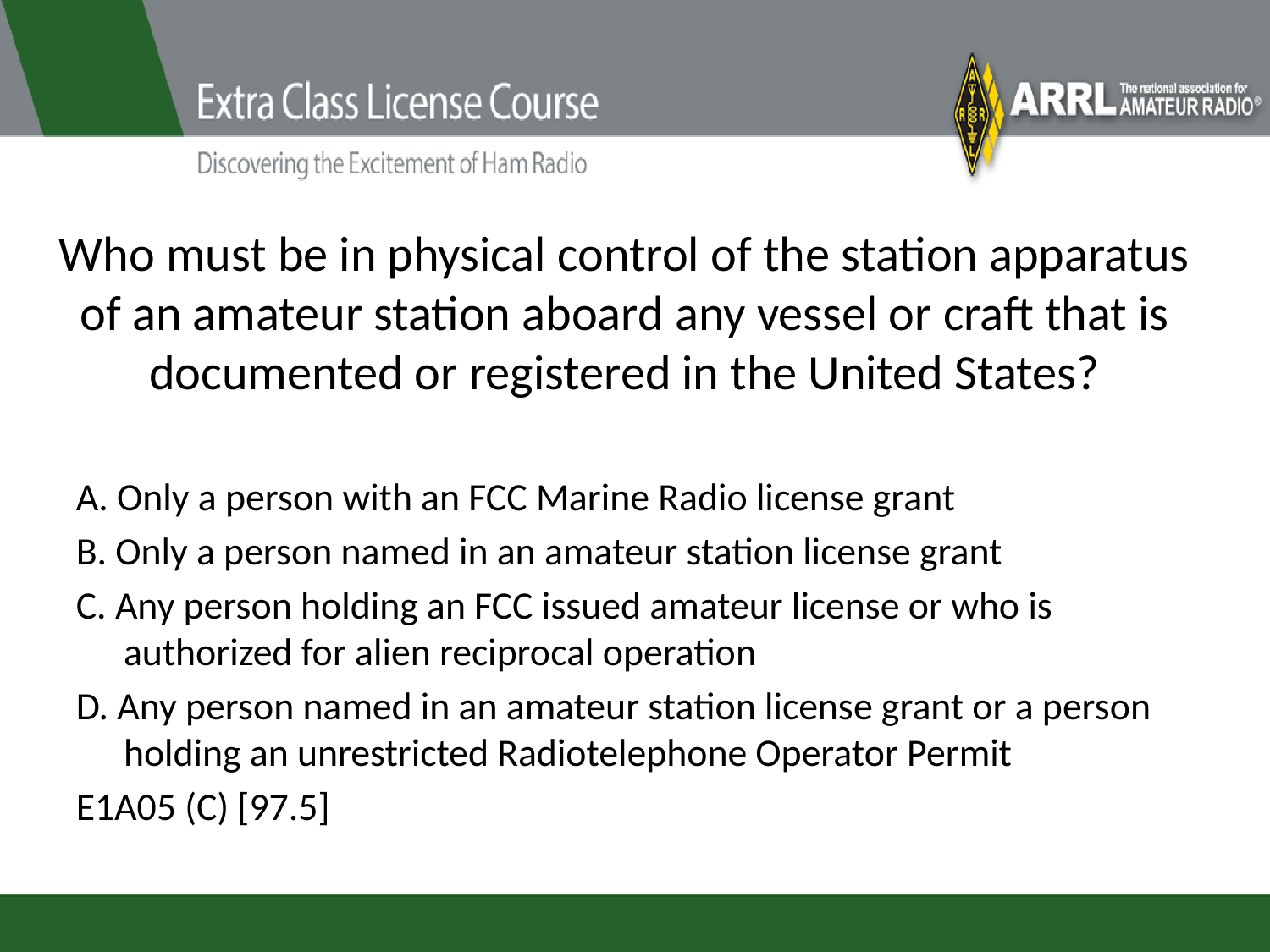

# Who must be in physical control of the station apparatus of an amateur station aboard any vessel or craft that is documented or registered in the United States?
A. Only a person with an FCC Marine Radio license grant
B. Only a person named in an amateur station license grant
C. Any person holding an FCC issued amateur license or who is authorized for alien reciprocal operation
D. Any person named in an amateur station license grant or a person holding an unrestricted Radiotelephone Operator Permit
E1A05 (C) [97.5]